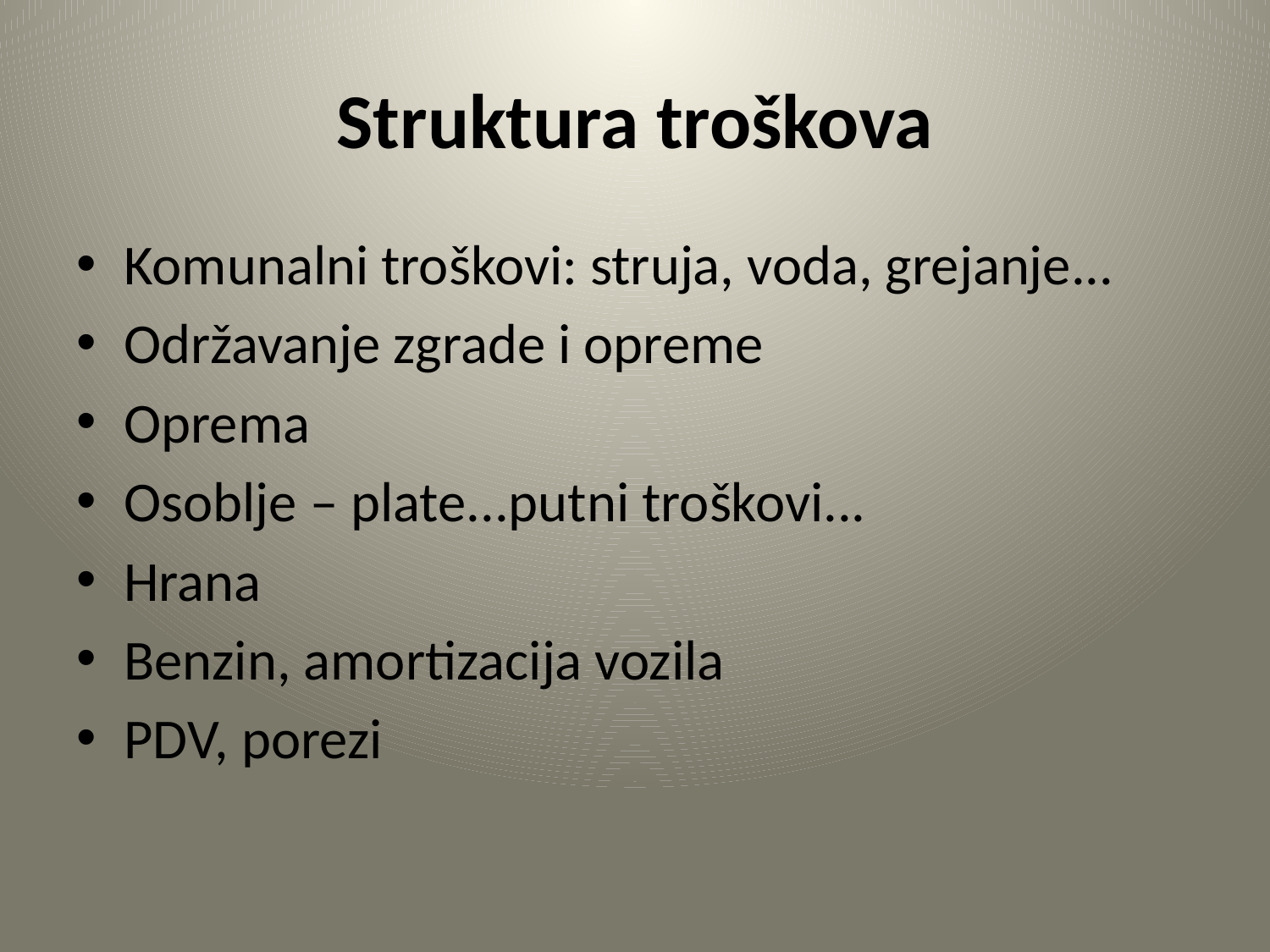

# Struktura troškova
Komunalni troškovi: struja, voda, grejanje...
Održavanje zgrade i opreme
Oprema
Osoblje – plate...putni troškovi...
Hrana
Benzin, amortizacija vozila
PDV, porezi